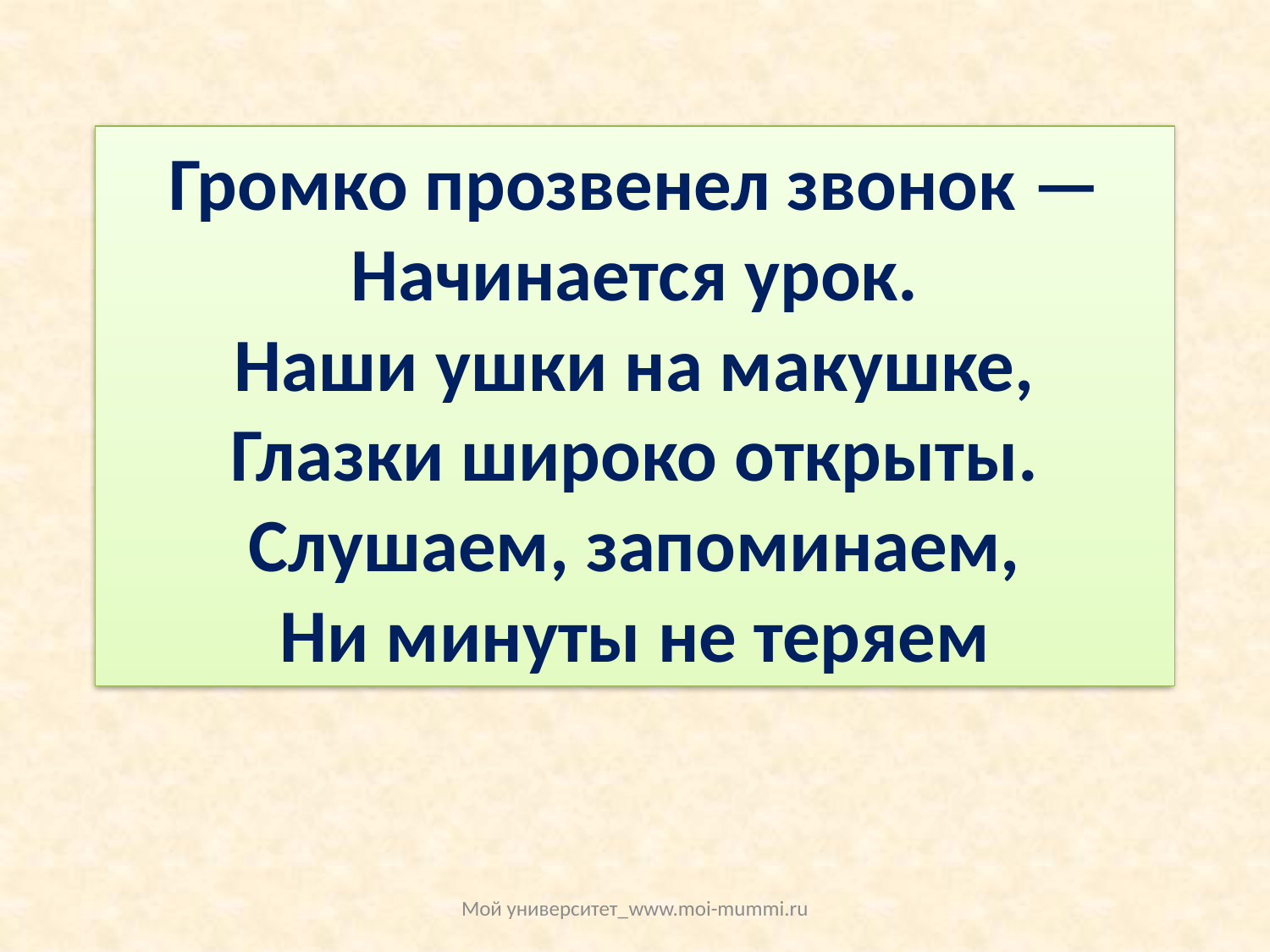

# Громко прозвенел звонок — Начинается урок. Наши ушки на макушке, Глазки широко открыты. Слушаем, запоминаем, Ни минуты не теряем
Мой университет_www.moi-mummi.ru